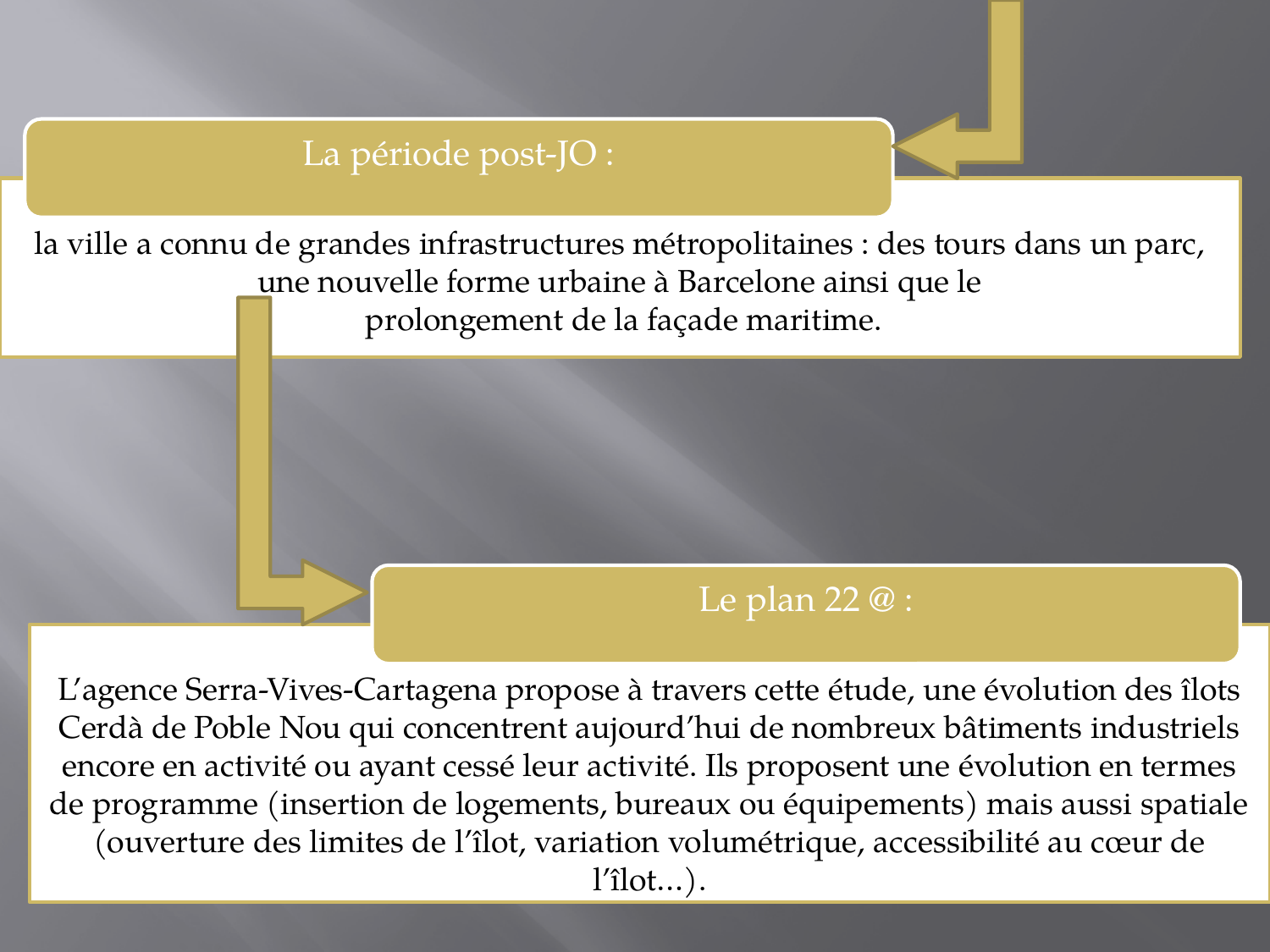

La période post-JO :

la ville a connu de grandes infrastructures métropolitaines : des tours dans un parc, une nouvelle forme urbaine à Barcelone ainsi que le
 prolongement de la façade maritime.

Le plan 22 @ :

L’agence Serra-Vives-Cartagena propose à travers cette étude, une évolution des îlots Cerdà de Poble Nou qui concentrent aujourd’hui de nombreux bâtiments industriels encore en activité ou ayant cessé leur activité. Ils proposent une évolution en termes de programme (insertion de logements, bureaux ou équipements) mais aussi spatiale (ouverture des limites de l’îlot, variation volumétrique, accessibilité au cœur de l’îlot…).